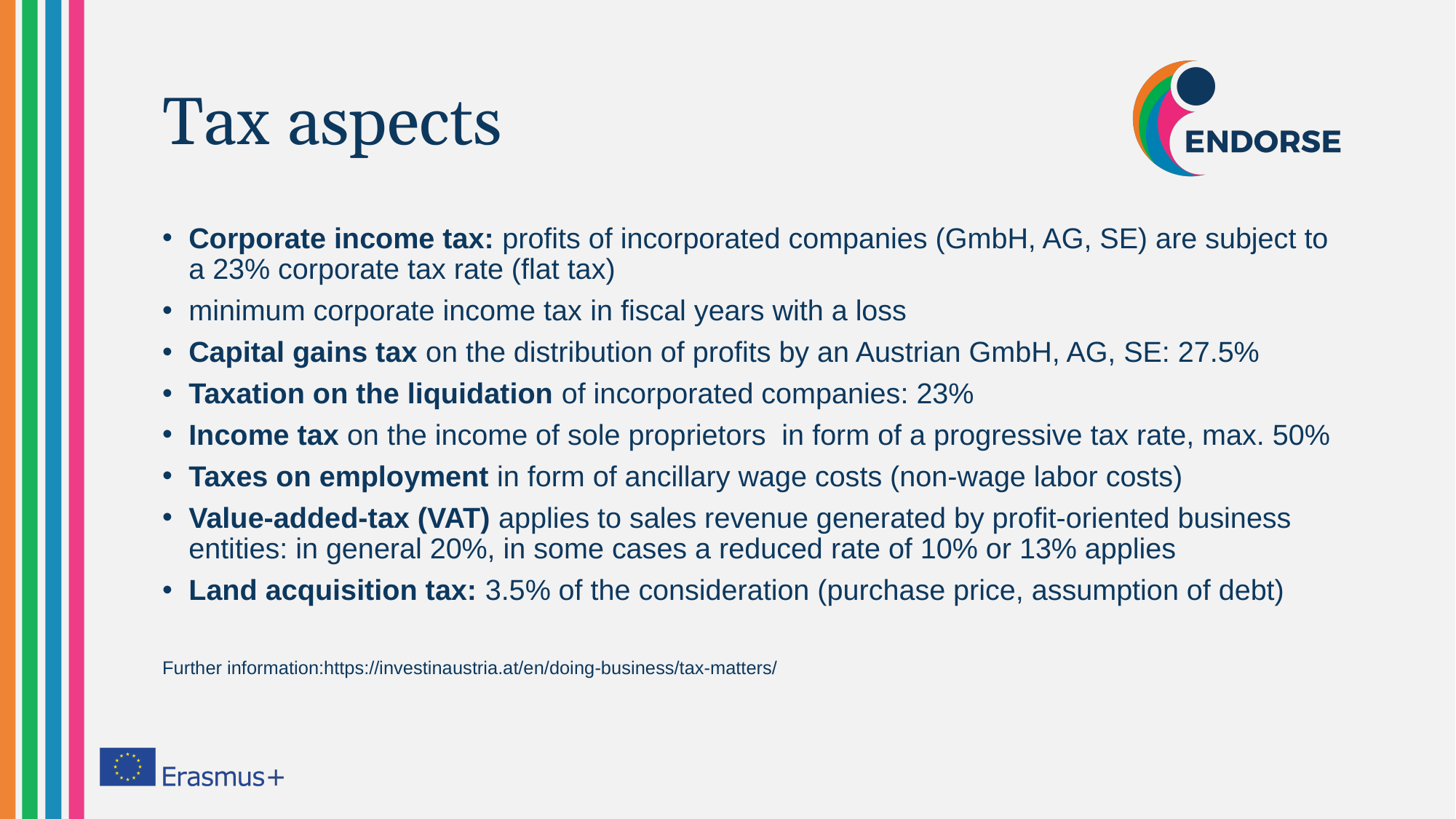

# Tax aspects
Corporate income tax: profits of incorporated companies (GmbH, AG, SE) are subject to a 23% corporate tax rate (flat tax)
minimum corporate income tax in fiscal years with a loss
Capital gains tax on the distribution of profits by an Austrian GmbH, AG, SE: 27.5%
Taxation on the liquidation of incorporated companies: 23%
Income tax on the income of sole proprietors  in form of a progressive tax rate, max. 50%
Taxes on employment in form of ancillary wage costs (non-wage labor costs)
Value-added-tax (VAT) applies to sales revenue generated by profit-oriented business entities: in general 20%, in some cases a reduced rate of 10% or 13% applies
Land acquisition tax: 3.5% of the consideration (purchase price, assumption of debt)

Further information:https://investinaustria.at/en/doing-business/tax-matters/